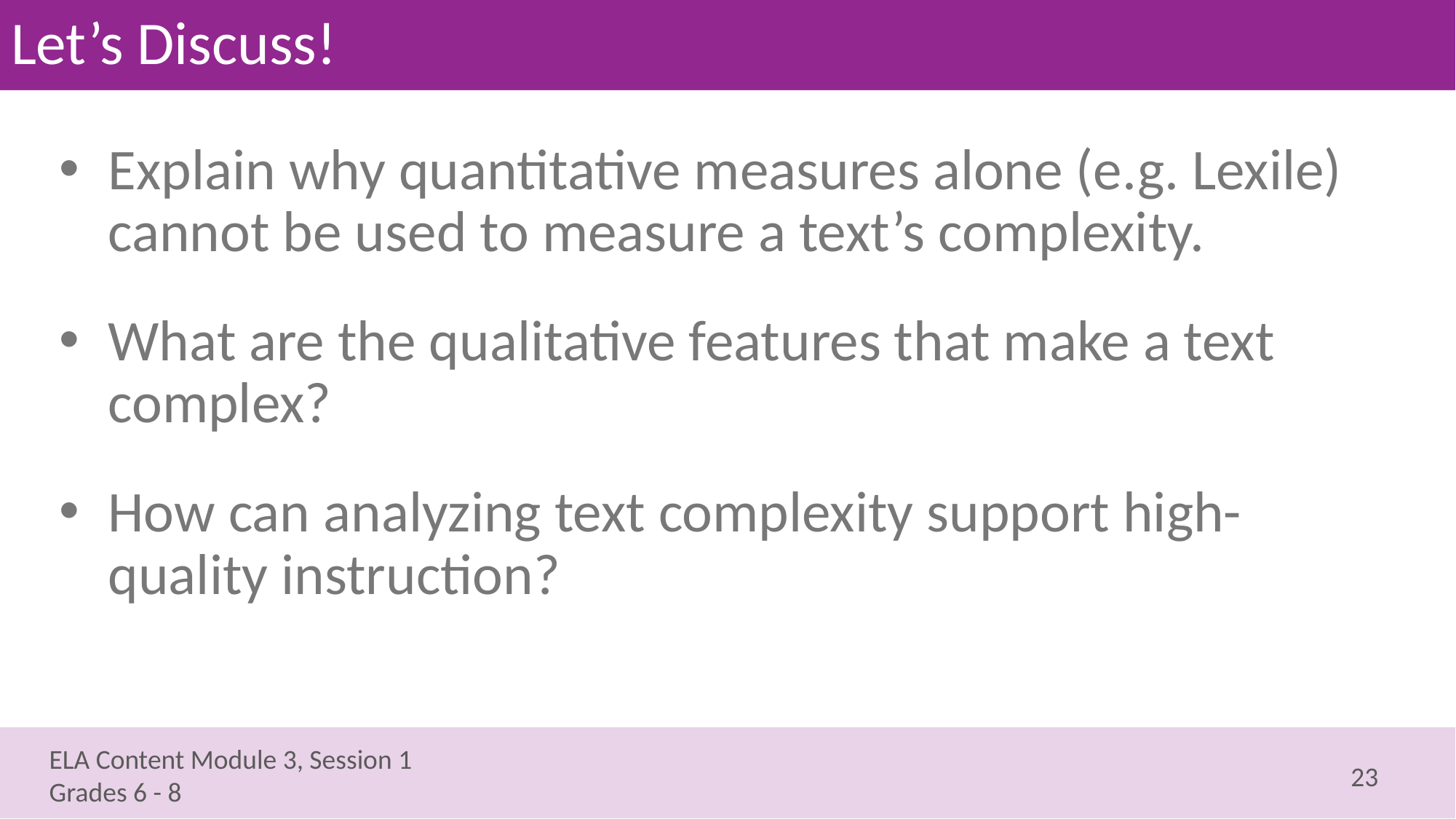

# Let’s Discuss!
Explain why quantitative measures alone (e.g. Lexile) cannot be used to measure a text’s complexity.

What are the qualitative features that make a text complex?

How can analyzing text complexity support high-quality instruction?
23